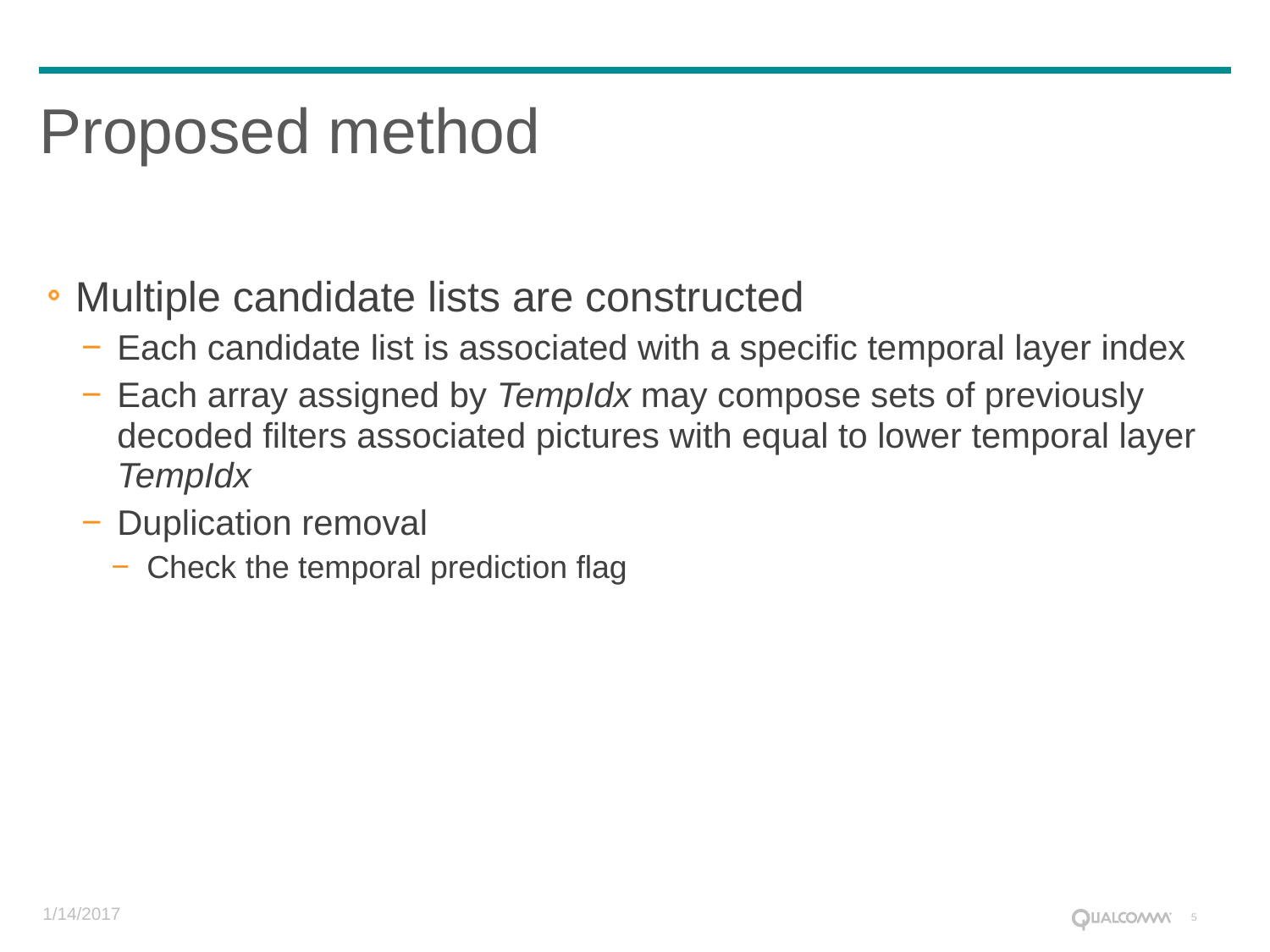

# Proposed method

Multiple candidate lists are constructed
Each candidate list is associated with a specific temporal layer index
Each array assigned by TempIdx may compose sets of previously decoded filters associated pictures with equal to lower temporal layer TempIdx
Duplication removal
Check the temporal prediction flag